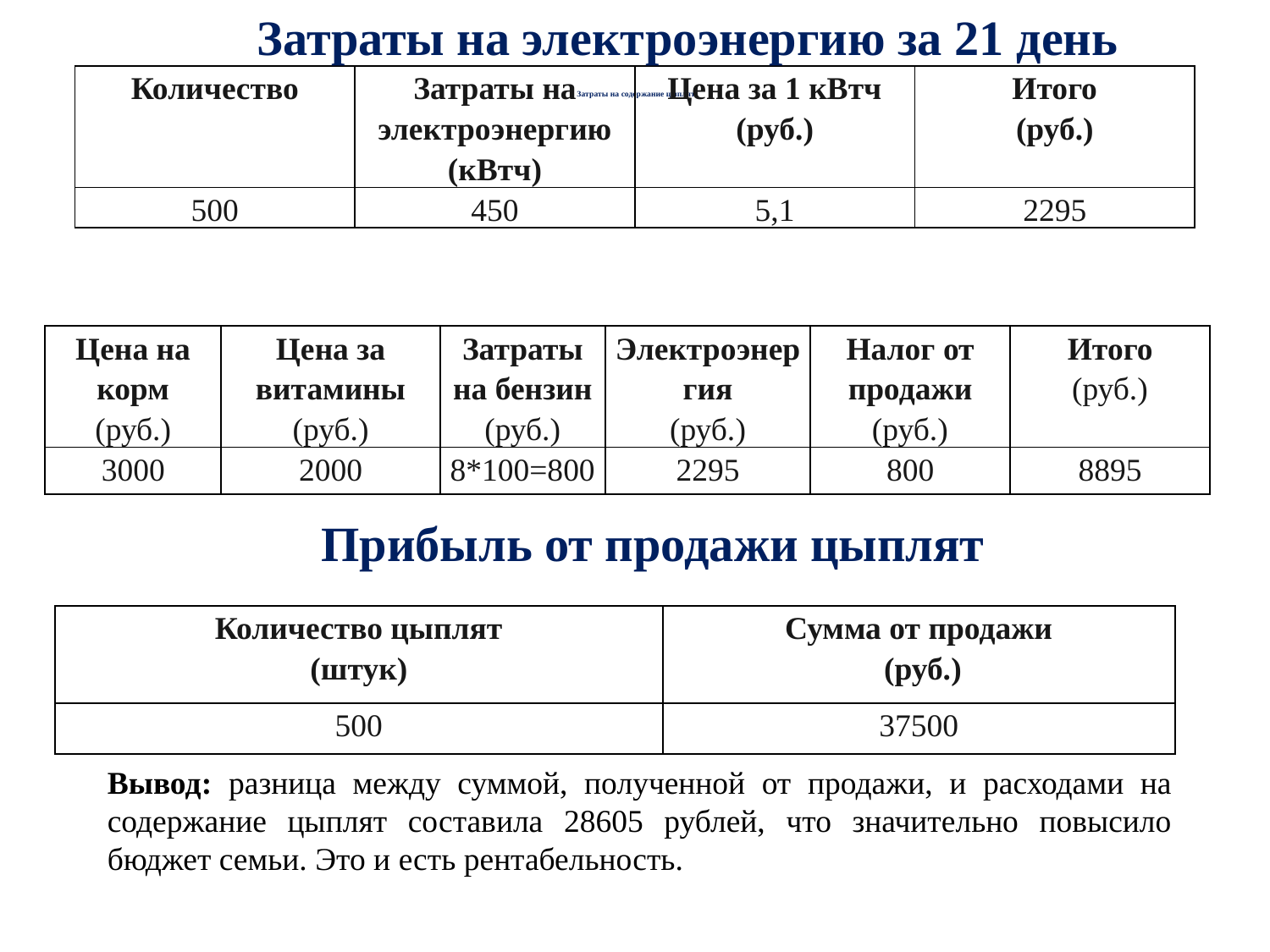

# Затраты на содержание цыплят
Затраты на электроэнергию за 21 день
| Количество | Затраты на электроэнергию (кВтч) | Цена за 1 кВтч (руб.) | Итого (руб.) |
| --- | --- | --- | --- |
| 500 | 450 | 5,1 | 2295 |
| Цена на корм (руб.) | Цена за витамины (руб.) | Затраты на бензин (руб.) | Электроэнергия (руб.) | Налог от продажи (руб.) | Итого (руб.) |
| --- | --- | --- | --- | --- | --- |
| 3000 | 2000 | 8\*100=800 | 2295 | 800 | 8895 |
Прибыль от продажи цыплят
| Количество цыплят (штук) | Сумма от продажи (руб.) |
| --- | --- |
| 500 | 37500 |
Вывод: разница между суммой, полученной от продажи, и расходами на содержание цыплят составила 28605 рублей, что значительно повысило бюджет семьи. Это и есть рентабельность.